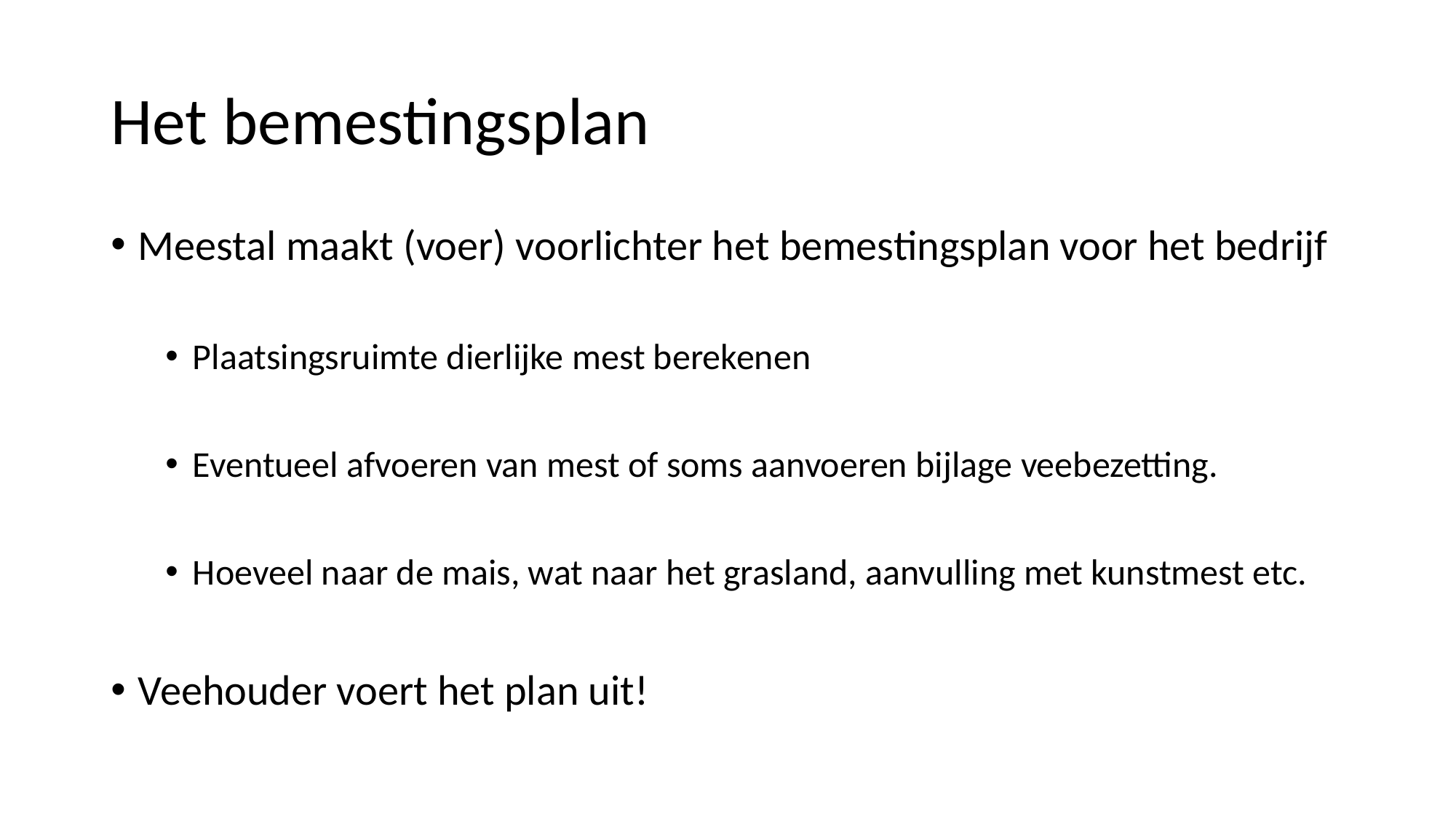

# Het bemestingsplan
Meestal maakt (voer) voorlichter het bemestingsplan voor het bedrijf

Plaatsingsruimte dierlijke mest berekenen

Eventueel afvoeren van mest of soms aanvoeren bijlage veebezetting.

Hoeveel naar de mais, wat naar het grasland, aanvulling met kunstmest etc.

Veehouder voert het plan uit!